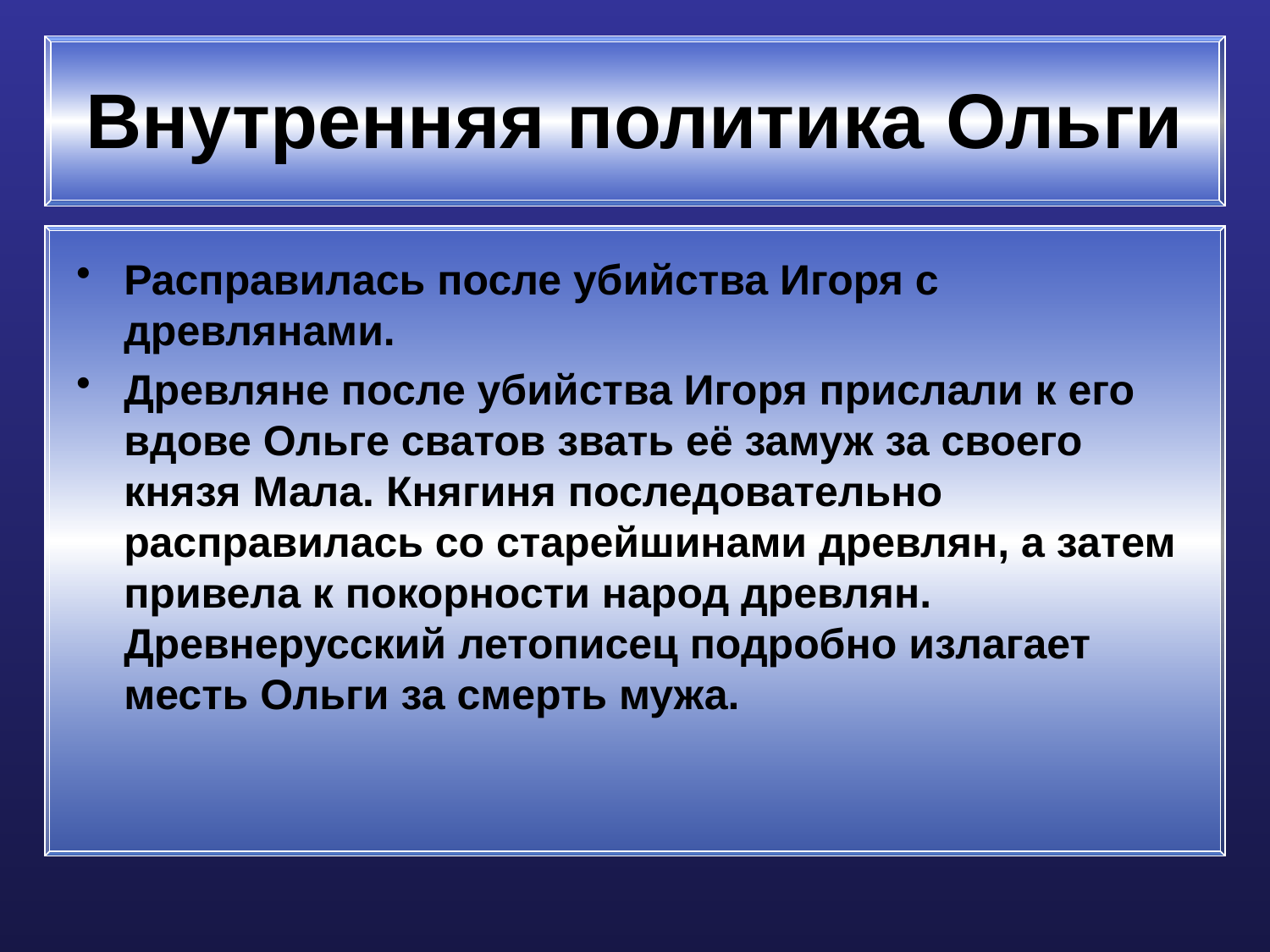

# Внутренняя политика Ольги
Расправилась после убийства Игоря с древлянами.
Древляне после убийства Игоря прислали к его вдове Ольге сватов звать её замуж за своего князя Мала. Княгиня последовательно расправилась со старейшинами древлян, а затем привела к покорности народ древлян. Древнерусский летописец подробно излагает месть Ольги за смерть мужа.